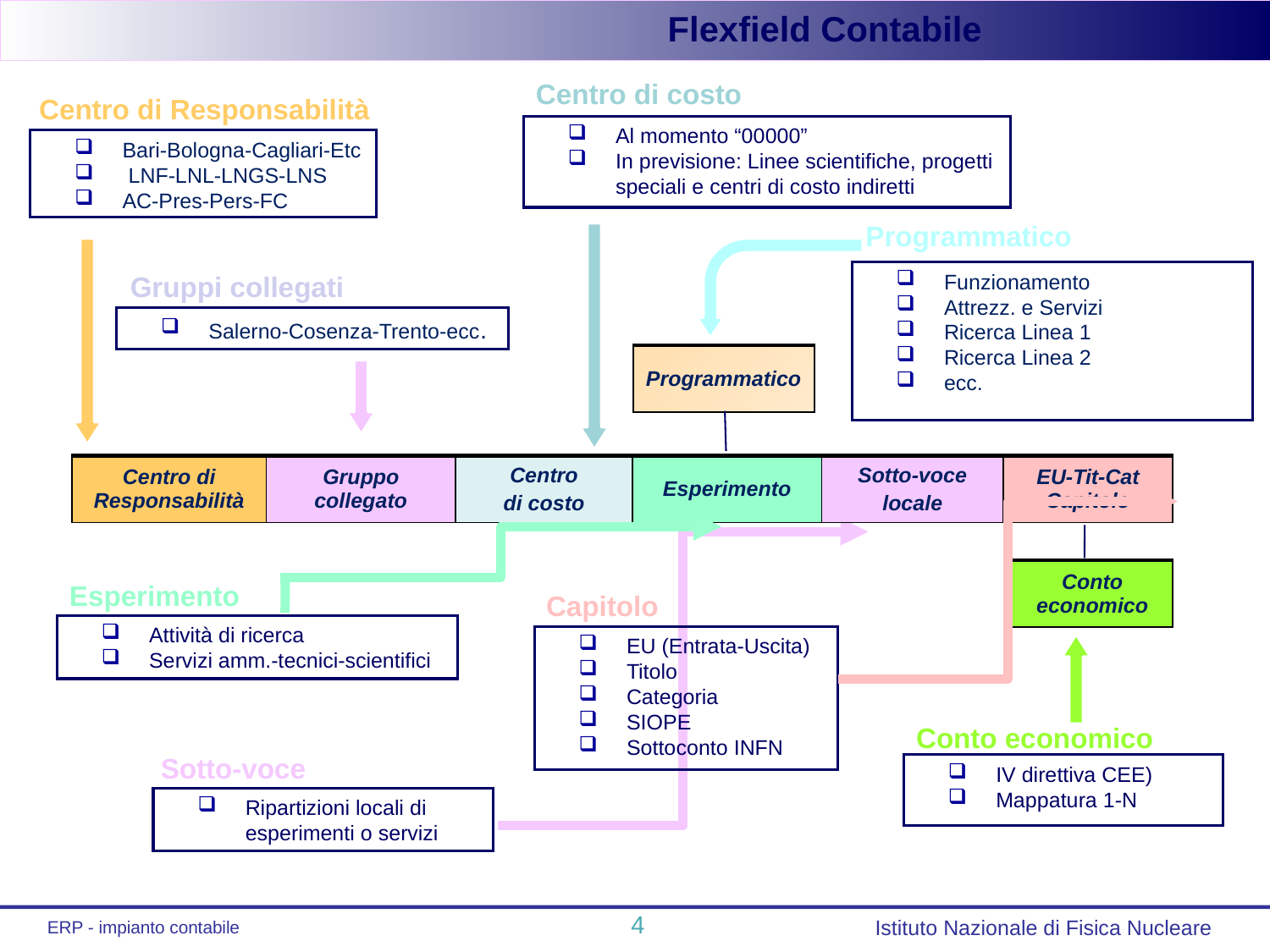

Flexfield Contabile
Centro di costo
Centro di Responsabilità
Al momento “00000”
In previsione: Linee scientifiche, progetti speciali e centri di costo indiretti

Bari-Bologna-Cagliari-Etc
 LNF-LNL-LNGS-LNS
AC-Pres-Pers-FC

Programmatico

Funzionamento
Attrezz. e Servizi
Ricerca Linea 1
Ricerca Linea 2
ecc.
Gruppi collegati
Salerno-Cosenza-Trento-ecc.
| Programmatico |
| --- |

| Centro di Responsabilità | Gruppo collegato | Centro di costo | Esperimento | Sotto-voce locale | EU-Tit-Cat Capitolo |
| --- | --- | --- | --- | --- | --- |
| Conto economico |
| --- |
Esperimento
Capitolo
Attività di ricerca
Servizi amm.-tecnici-scientifici

EU (Entrata-Uscita)
Titolo
Categoria
SIOPE
Sottoconto INFN

Conto economico
Sotto-voce
IV direttiva CEE)
Mappatura 1-N

Ripartizioni locali di esperimenti o servizi

ERP - impianto contabile
Istituto Nazionale di Fisica Nucleare
4